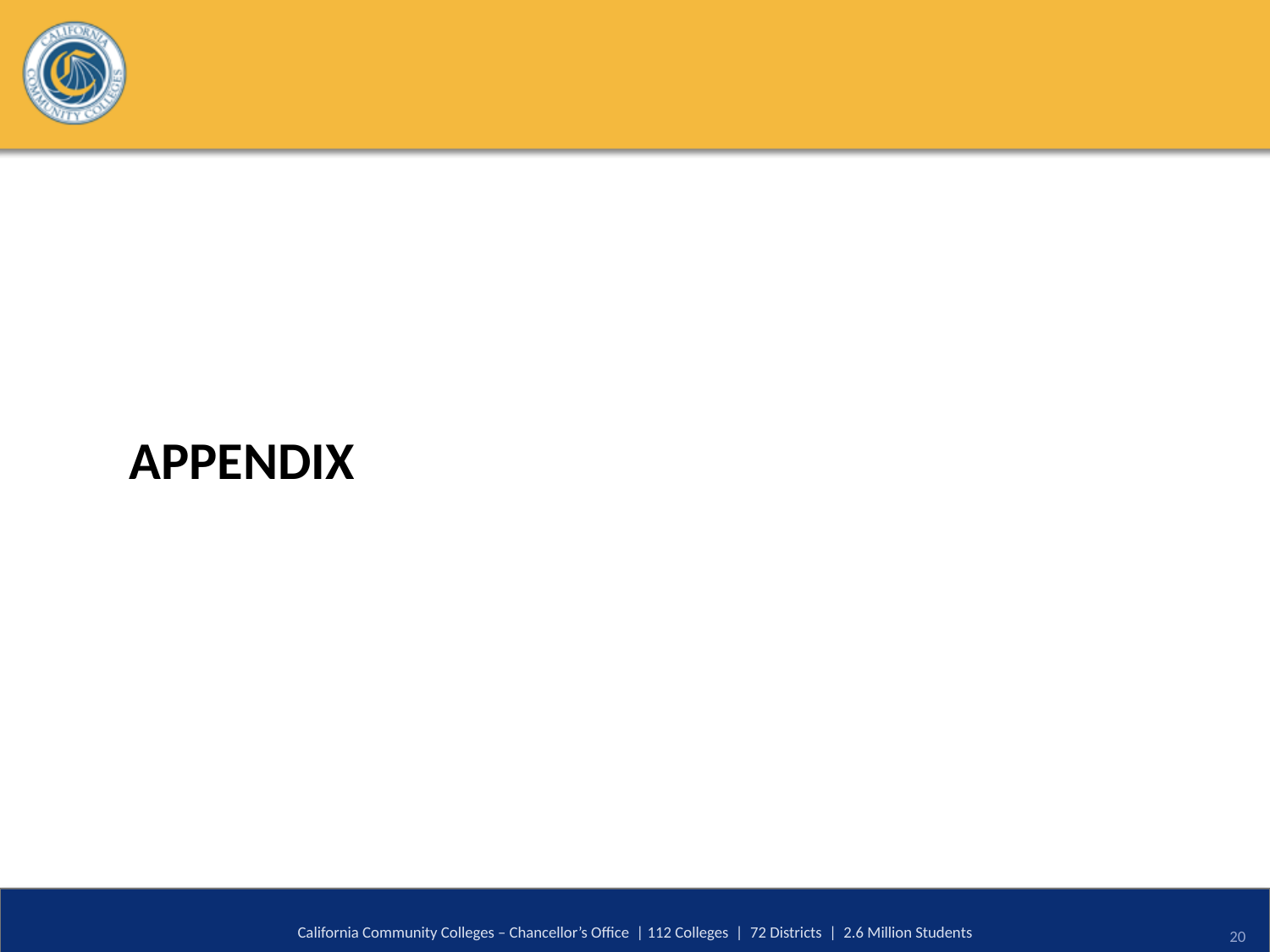

# APPENDIX
California Community Colleges – Chancellor’s Office  | 112 Colleges  |  72 Districts  |  2.6 Million Students